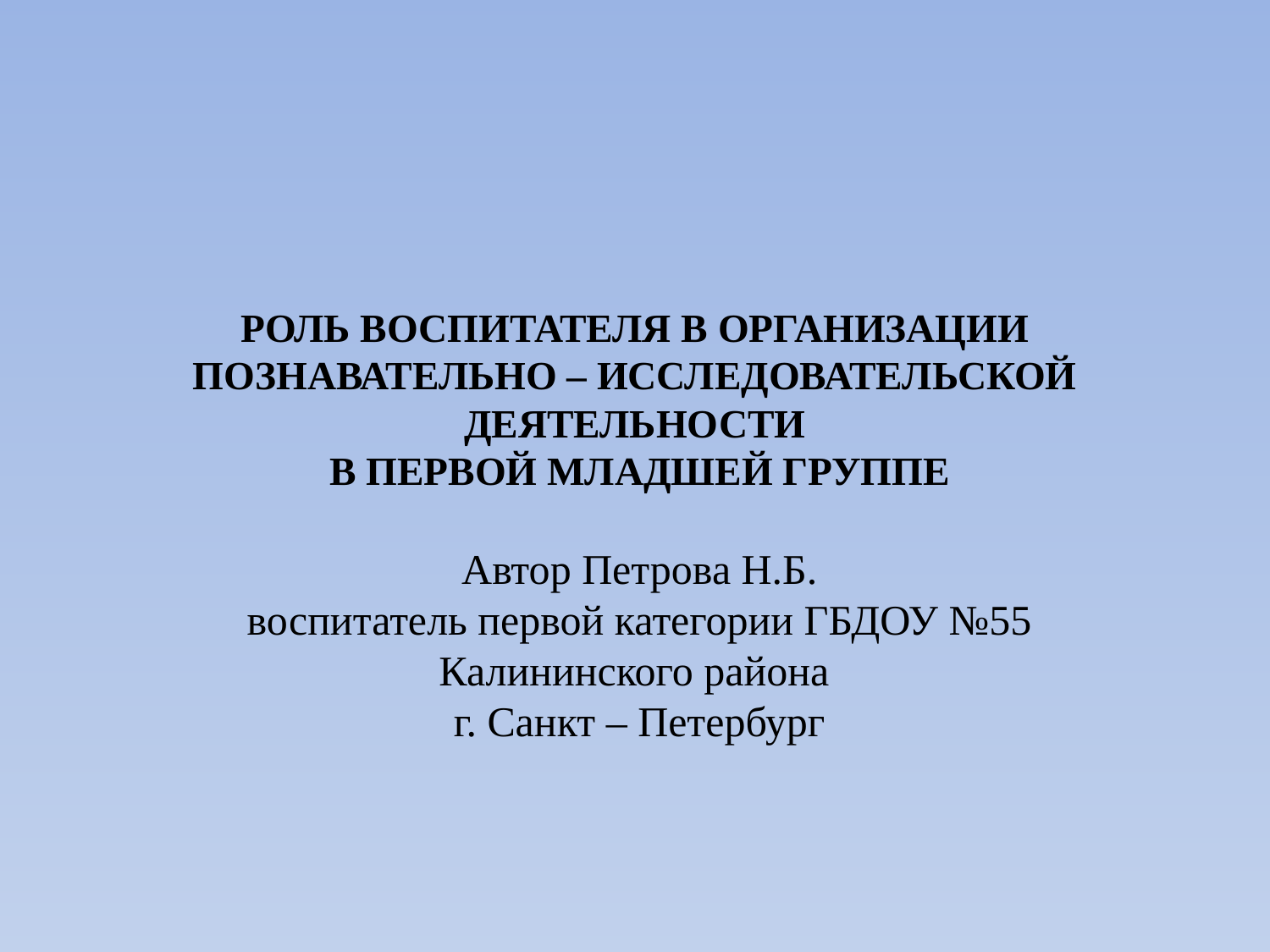

# РОЛЬ ВОСПИТАТЕЛЯ В ОРГАНИЗАЦИИ ПОЗНАВАТЕЛЬНО – ИССЛЕДОВАТЕЛЬСКОЙ ДЕЯТЕЛЬНОСТИ В ПЕРВОЙ МЛАДШЕЙ ГРУППЕ
Автор Петрова Н.Б.
воспитатель первой категории ГБДОУ №55 Калининского района
г. Санкт – Петербург